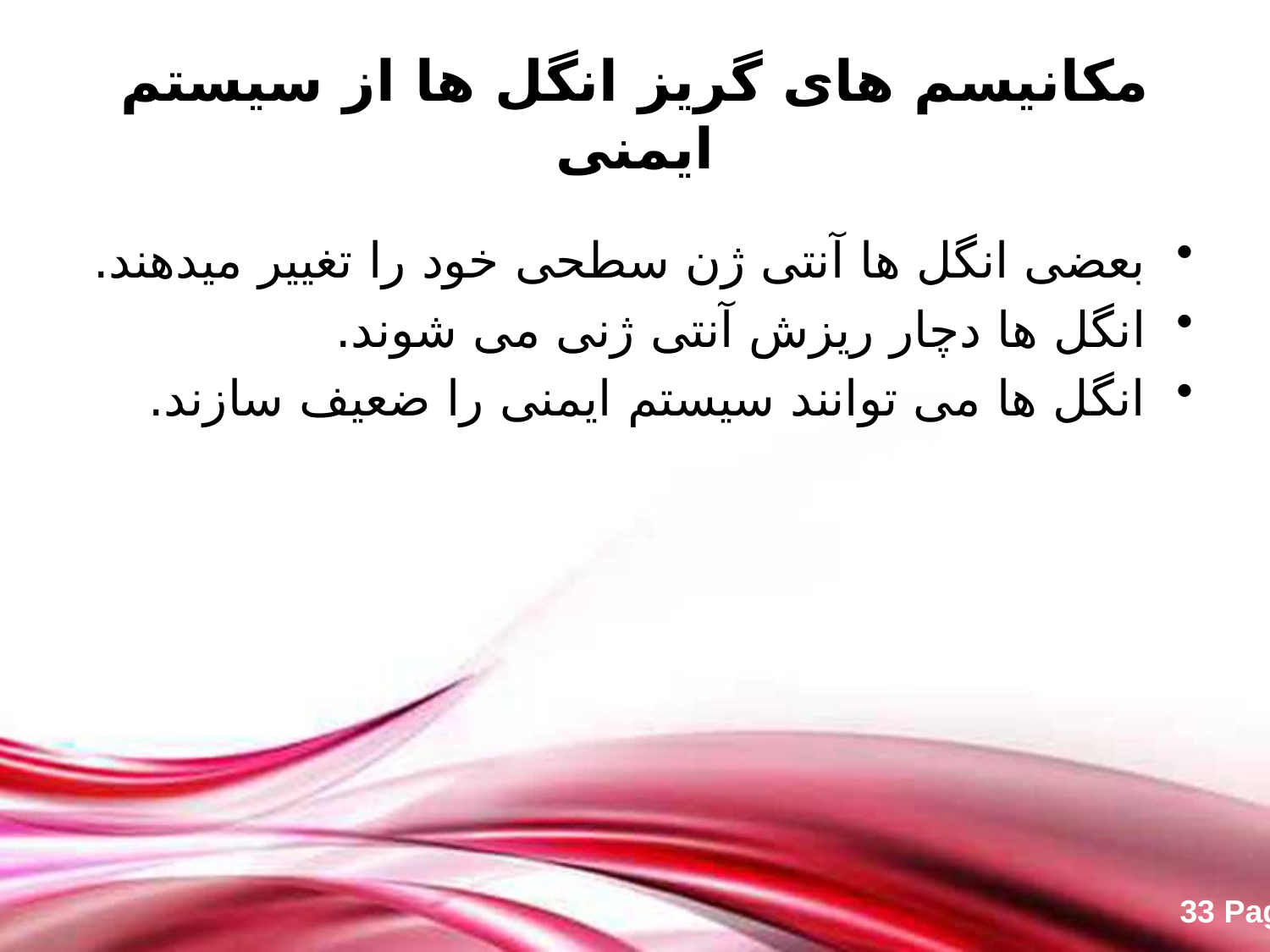

# مکانیسم های گریز انگل ها از سیستم ایمنی
بعضی انگل ها آنتی ژن سطحی خود را تغییر میدهند.
انگل ها دچار ریزش آنتی ژنی می شوند.
انگل ها می توانند سیستم ایمنی را ضعیف سازند.